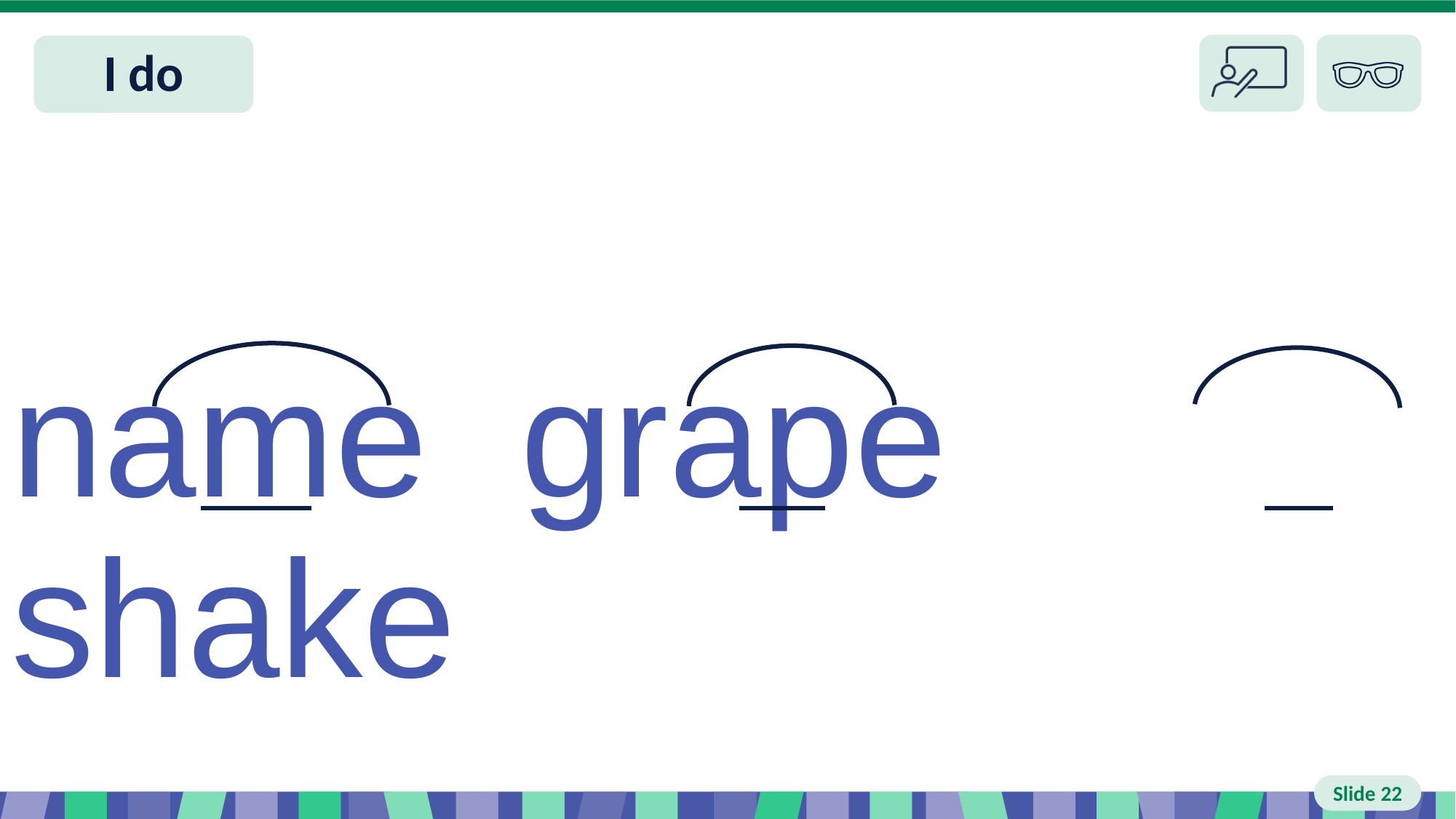

# Slide 22 I do

name  grape  shake